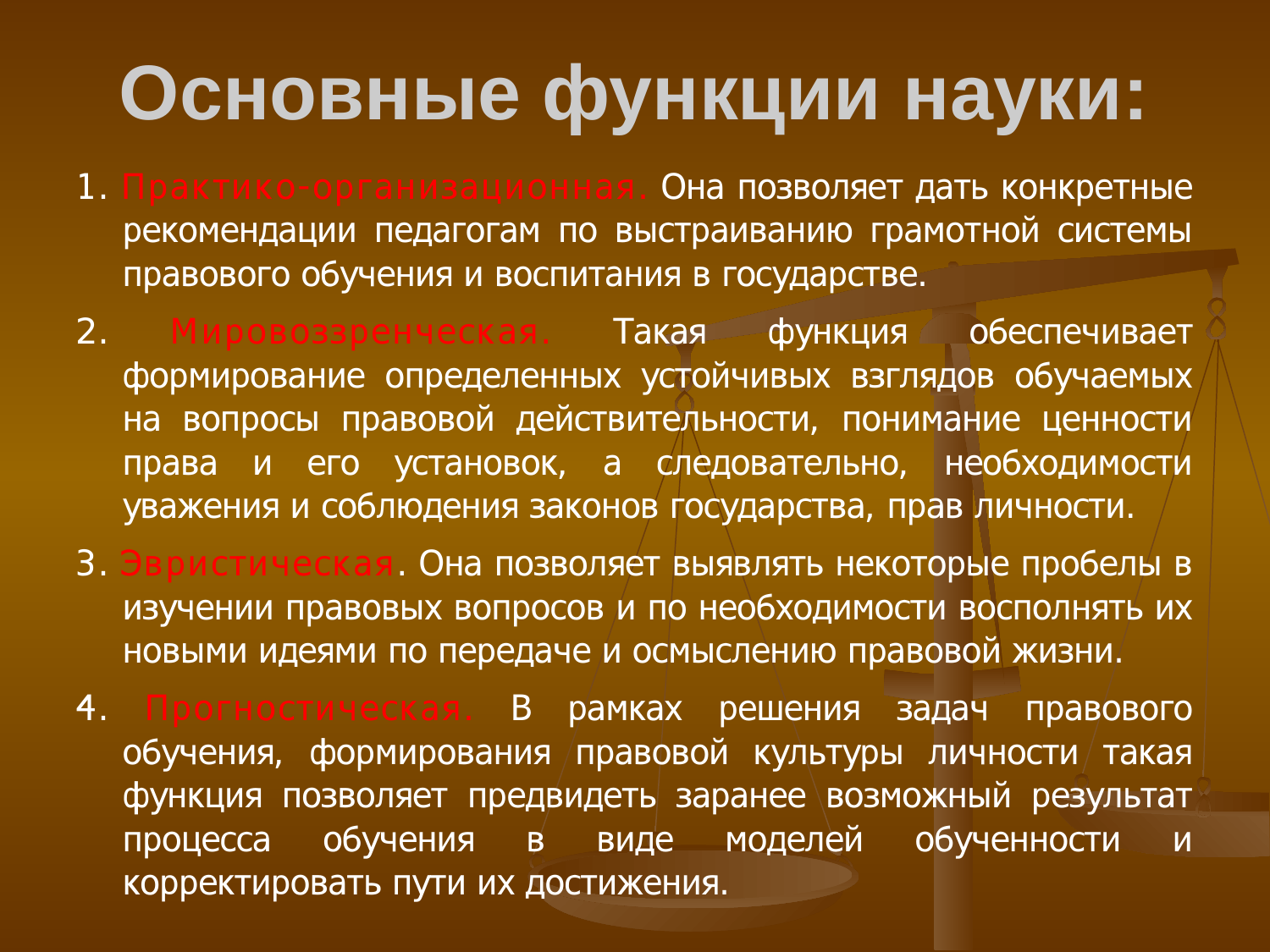

# Основные функции науки:
1. Практико-организационная. Она позволяет дать конкретные рекомендации педагогам по выстраиванию грамотной системы правового обучения и воспитания в государстве.
2. Мировоззренческая. Такая функция обеспечивает формирование определенных устойчивых взглядов обучаемых на вопросы правовой действительности, понимание ценности права и его установок, а следовательно, необходимости уважения и соблюдения законов государства, прав личности.
3. Эвристическая. Она позволяет выявлять некоторые пробелы в изучении правовых вопросов и по необходимости восполнять их новыми идеями по передаче и осмыслению правовой жизни.
4. Прогностическая. В рамках решения задач правового обучения, формирования правовой культуры личности такая функция позволяет предвидеть заранее возможный результат процесса обучения в виде моделей обученности и корректировать пути их достижения.